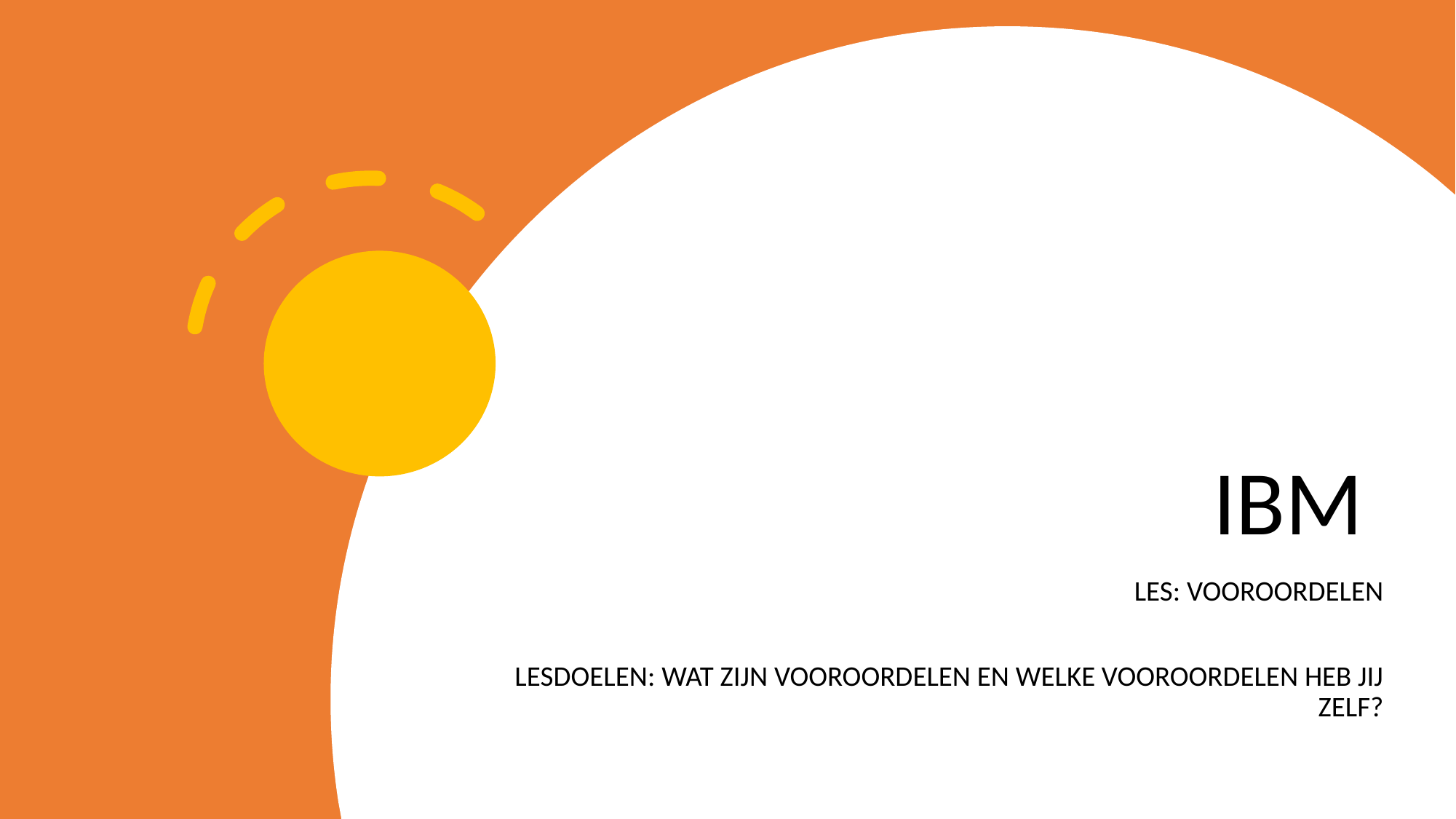

# IBM

LES: VOOROORDELEN

LESDOELEN: WAT ZIJN VOOROORDELEN EN WELKE VOOROORDELEN HEB JIJ ZELF?